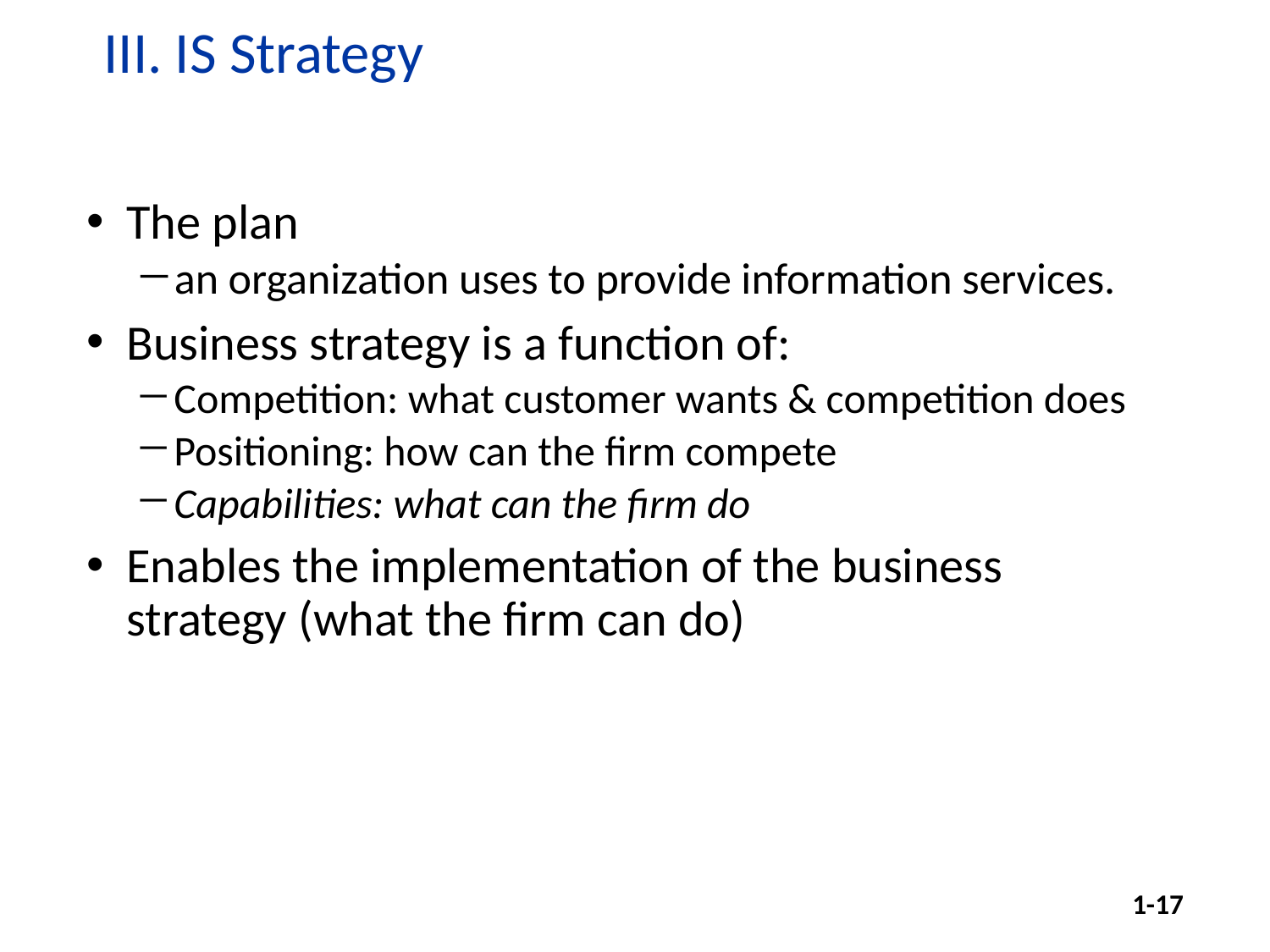

# III. IS Strategy
The plan
an organization uses to provide information services.
Business strategy is a function of:
Competition: what customer wants & competition does
Positioning: how can the firm compete
Capabilities: what can the firm do
Enables the implementation of the business strategy (what the firm can do)